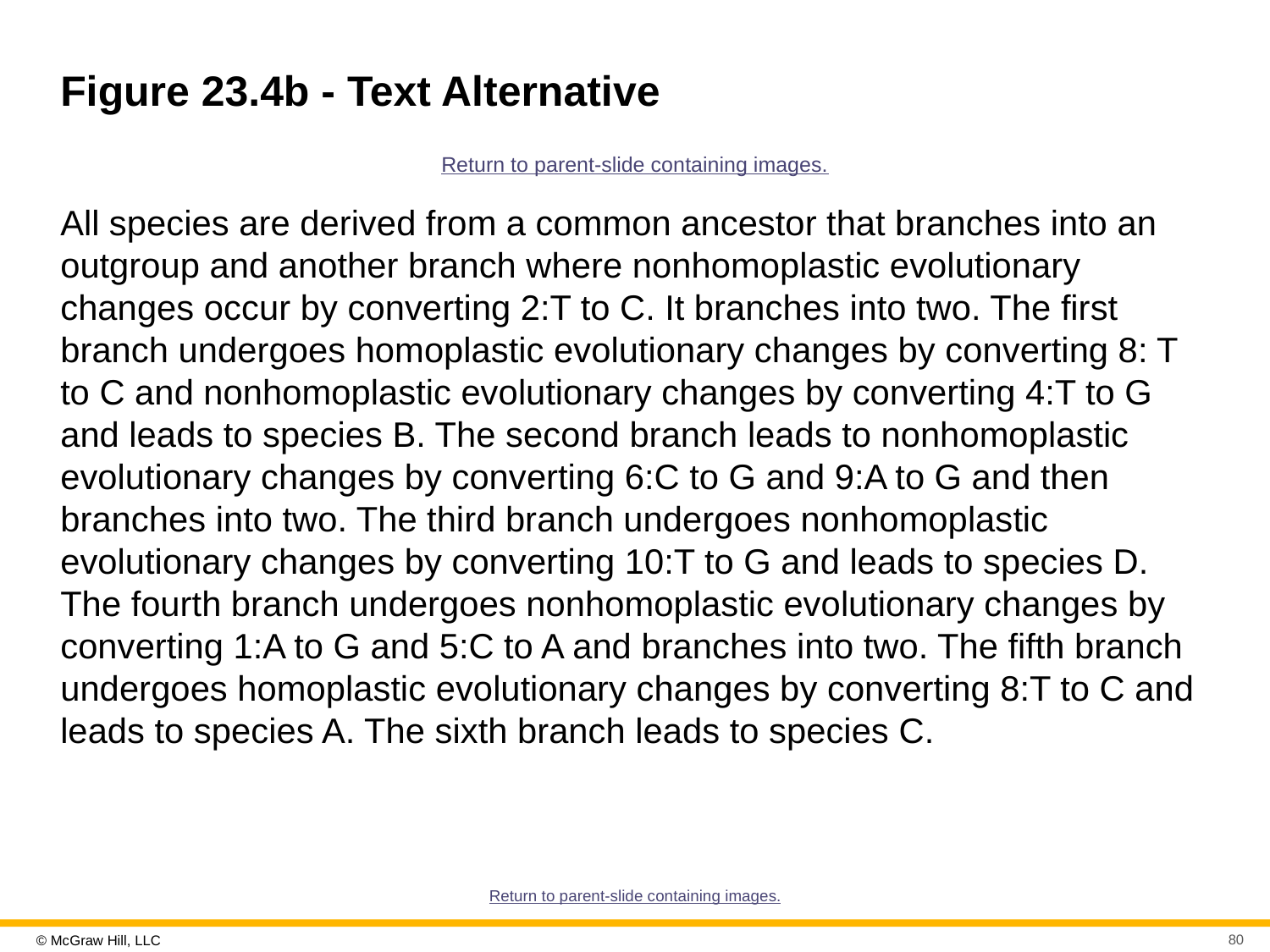

# Figure 23.4b - Text Alternative
Return to parent-slide containing images.
All species are derived from a common ancestor that branches into an outgroup and another branch where nonhomoplastic evolutionary changes occur by converting 2:T to C. It branches into two. The first branch undergoes homoplastic evolutionary changes by converting 8: T to C and nonhomoplastic evolutionary changes by converting 4:T to G and leads to species B. The second branch leads to nonhomoplastic evolutionary changes by converting 6:C to G and 9:A to G and then branches into two. The third branch undergoes nonhomoplastic evolutionary changes by converting 10:T to G and leads to species D. The fourth branch undergoes nonhomoplastic evolutionary changes by converting 1:A to G and 5:C to A and branches into two. The fifth branch undergoes homoplastic evolutionary changes by converting 8:T to C and leads to species A. The sixth branch leads to species C.
Return to parent-slide containing images.
80